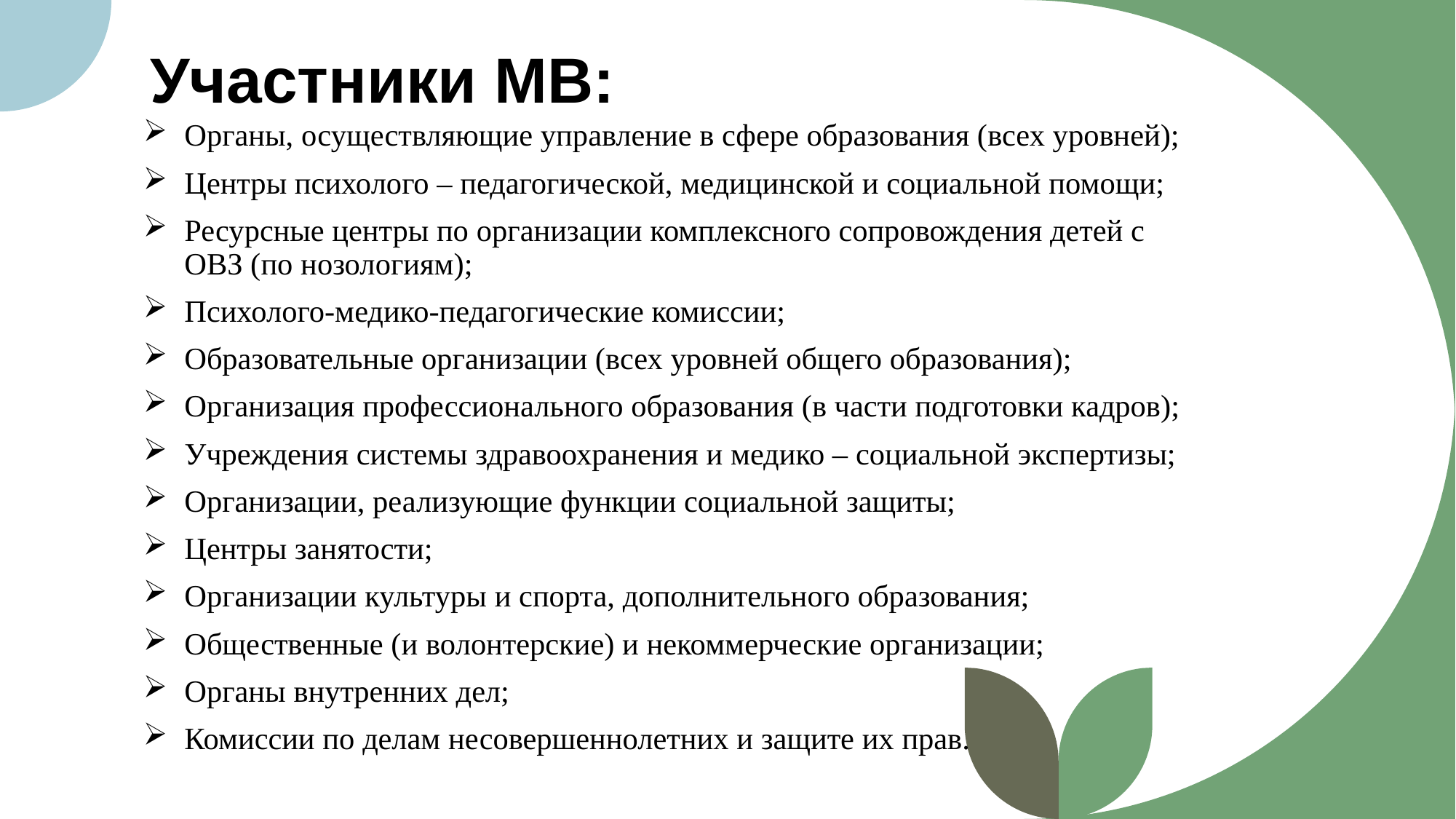

# Участники МВ:
Органы, осуществляющие управление в сфере образования (всех уровней);
Центры психолого – педагогической, медицинской и социальной помощи;
Ресурсные центры по организации комплексного сопровождения детей с ОВЗ (по нозологиям);
Психолого-медико-педагогические комиссии;
Образовательные организации (всех уровней общего образования);
Организация профессионального образования (в части подготовки кадров);
Учреждения системы здравоохранения и медико – социальной экспертизы;
Организации, реализующие функции социальной защиты;
Центры занятости;
Организации культуры и спорта, дополнительного образования;
Общественные (и волонтерские) и некоммерческие организации;
Органы внутренних дел;
Комиссии по делам несовершеннолетних и защите их прав.